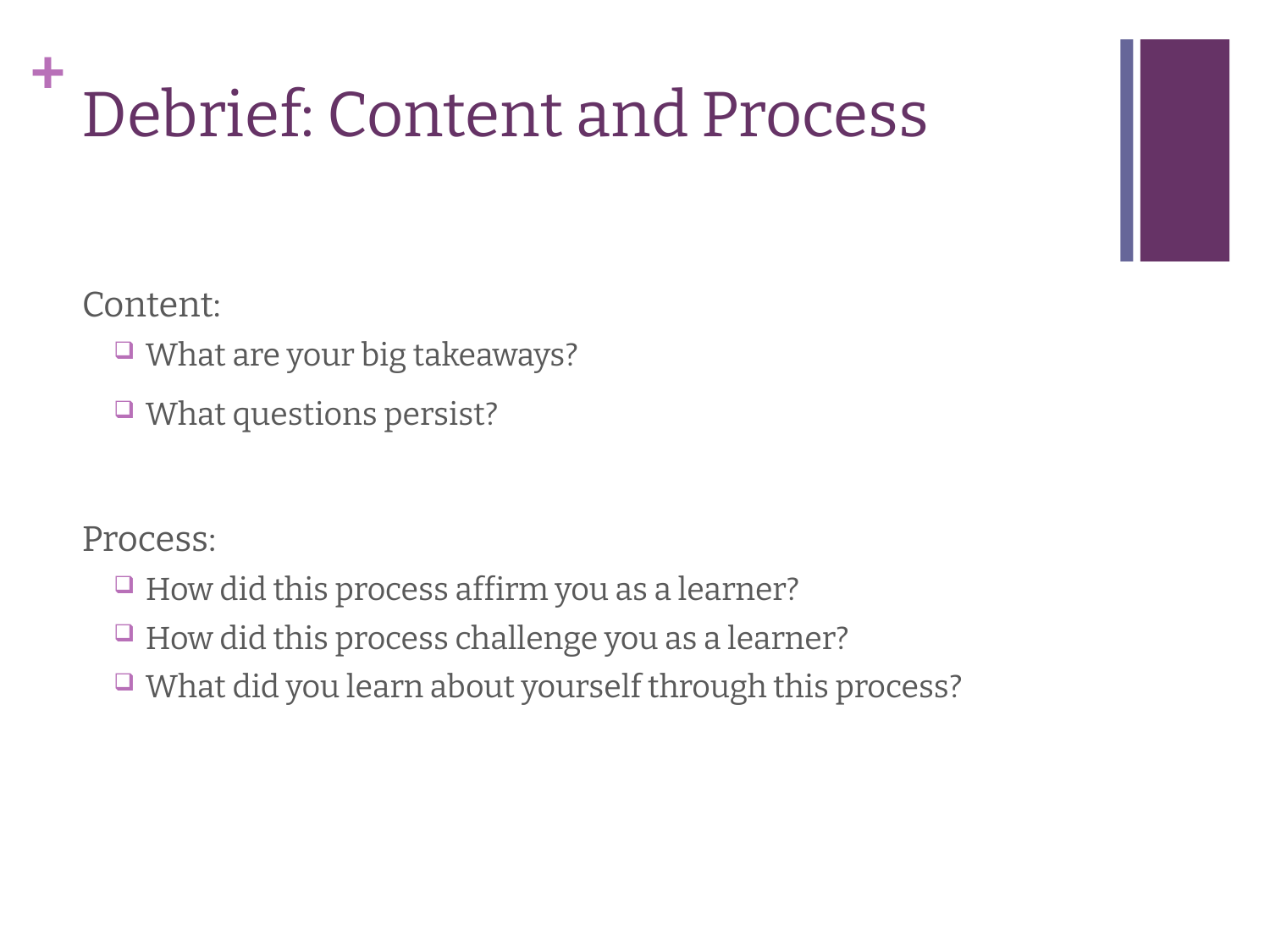

# Debrief: Content and Process
Content:
What are your big takeaways?
What questions persist?

Process:
How did this process affirm you as a learner?
How did this process challenge you as a learner?
What did you learn about yourself through this process?